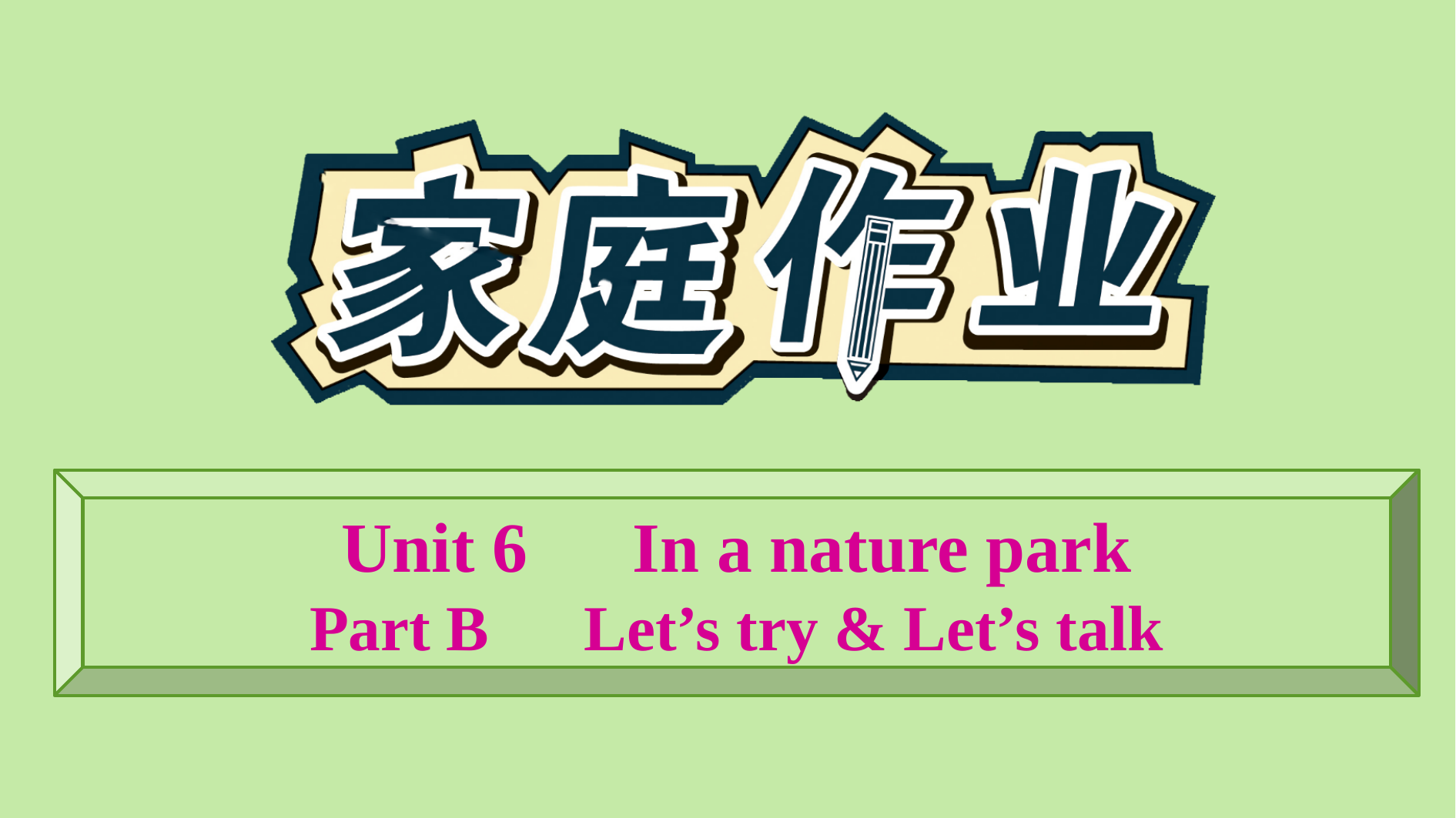

Unit 6　In a nature park
Part B　Let’s try & Let’s talk